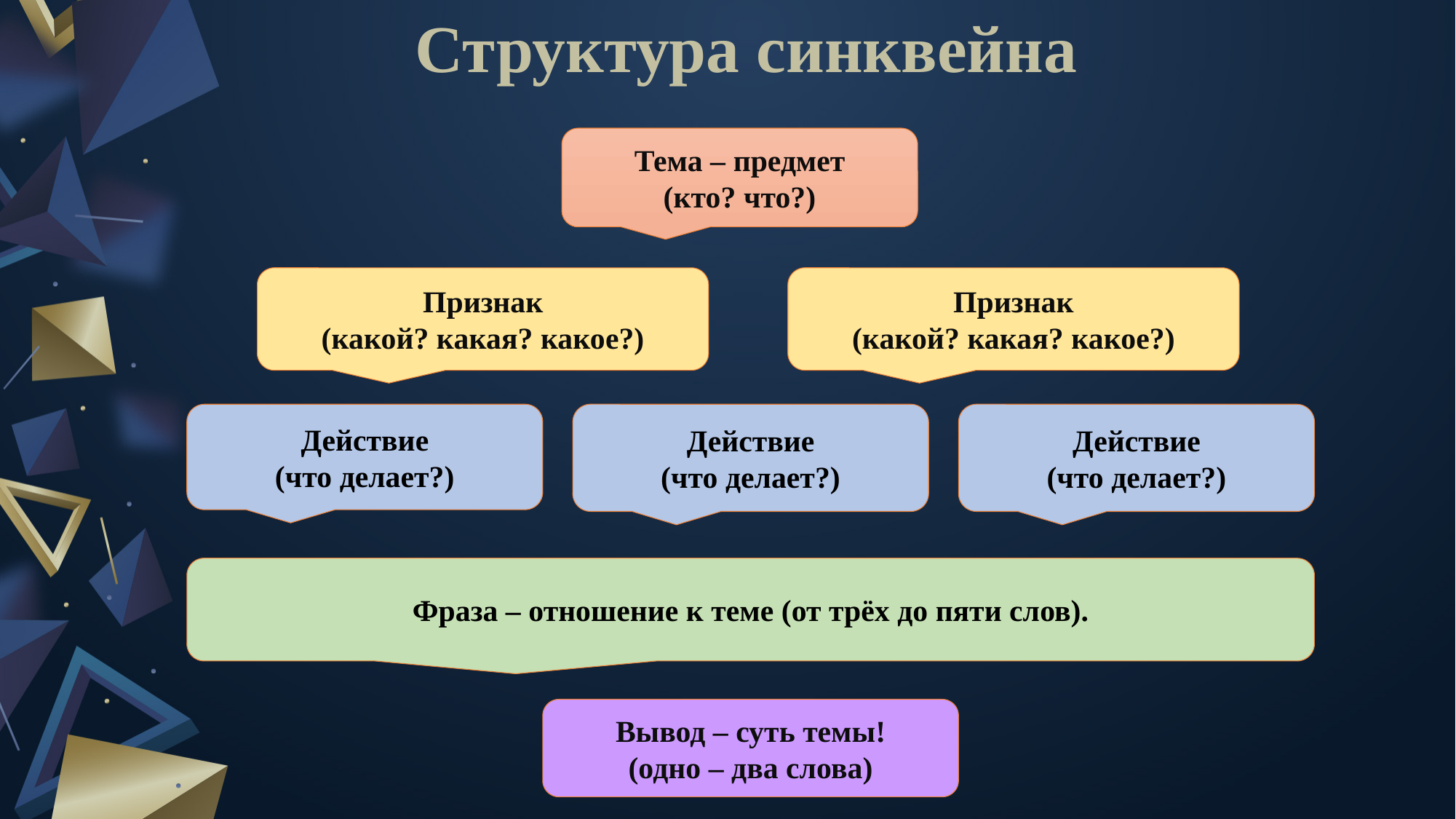

# Структура синквейна
Тема – предмет
(кто? что?)
Признак
(какой? какая? какое?)
Признак
(какой? какая? какое?)
Действие
(что делает?)
Действие
(что делает?)
Действие
(что делает?)
Фраза – отношение к теме (от трёх до пяти слов).
Вывод – суть темы!
(одно – два слова)